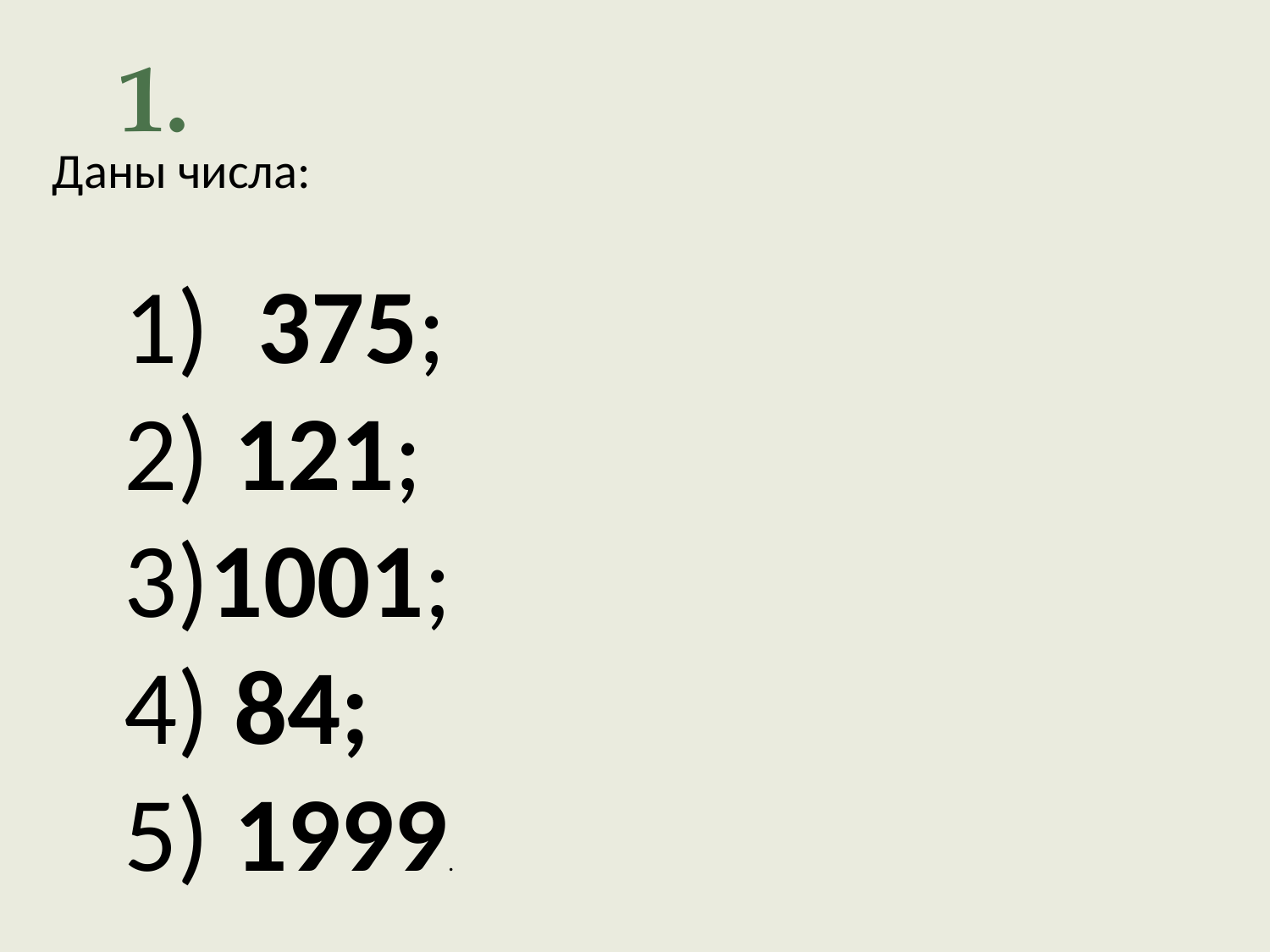

1.
Даны числа:

   1)  375;
   2) 121;
   3)1001;
   4) 84;
   5) 1999.